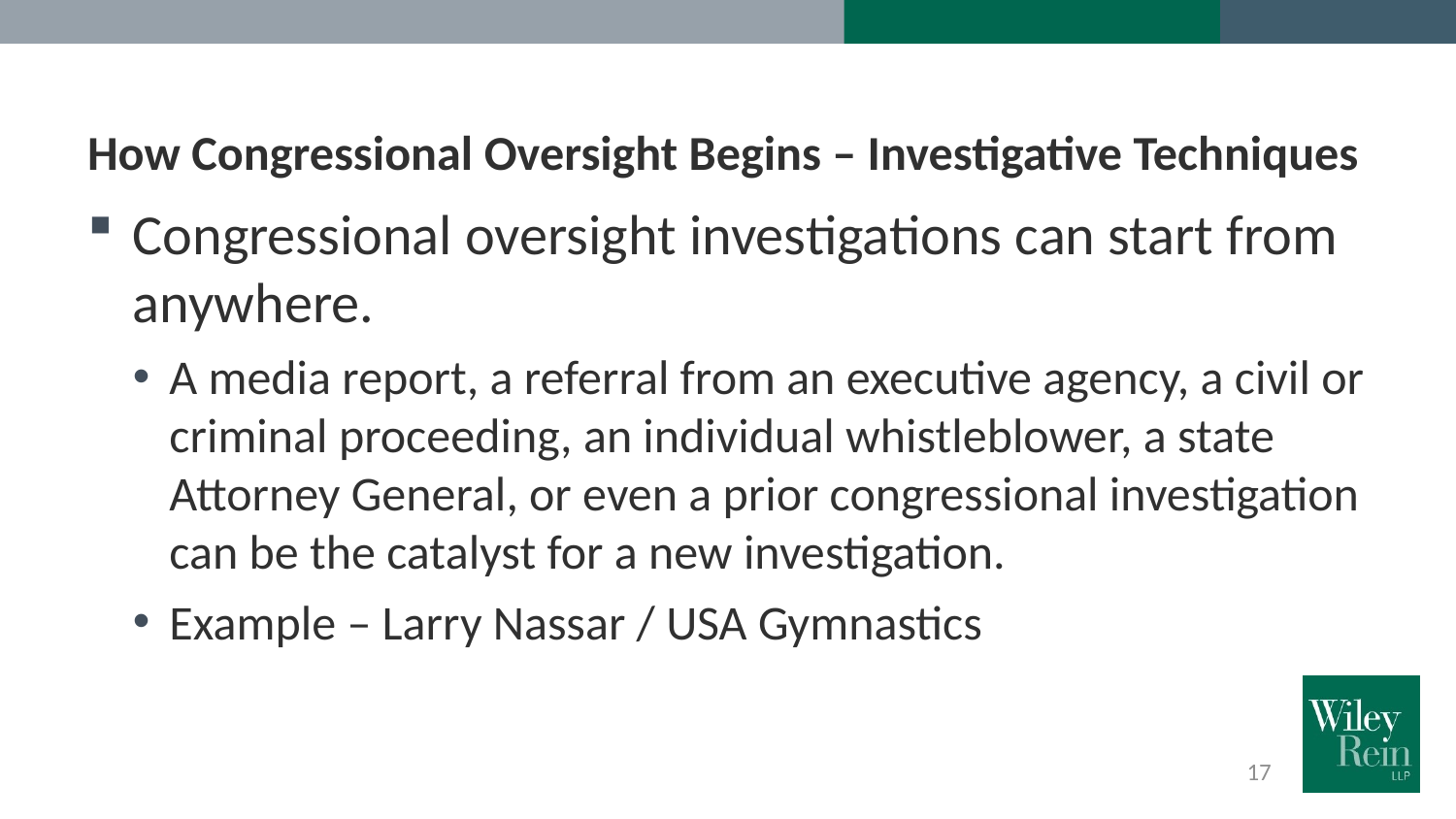

# How Congressional Oversight Begins – Investigative Techniques
Congressional oversight investigations can start from anywhere.
A media report, a referral from an executive agency, a civil or criminal proceeding, an individual whistleblower, a state Attorney General, or even a prior congressional investigation can be the catalyst for a new investigation.
Example – Larry Nassar / USA Gymnastics

17